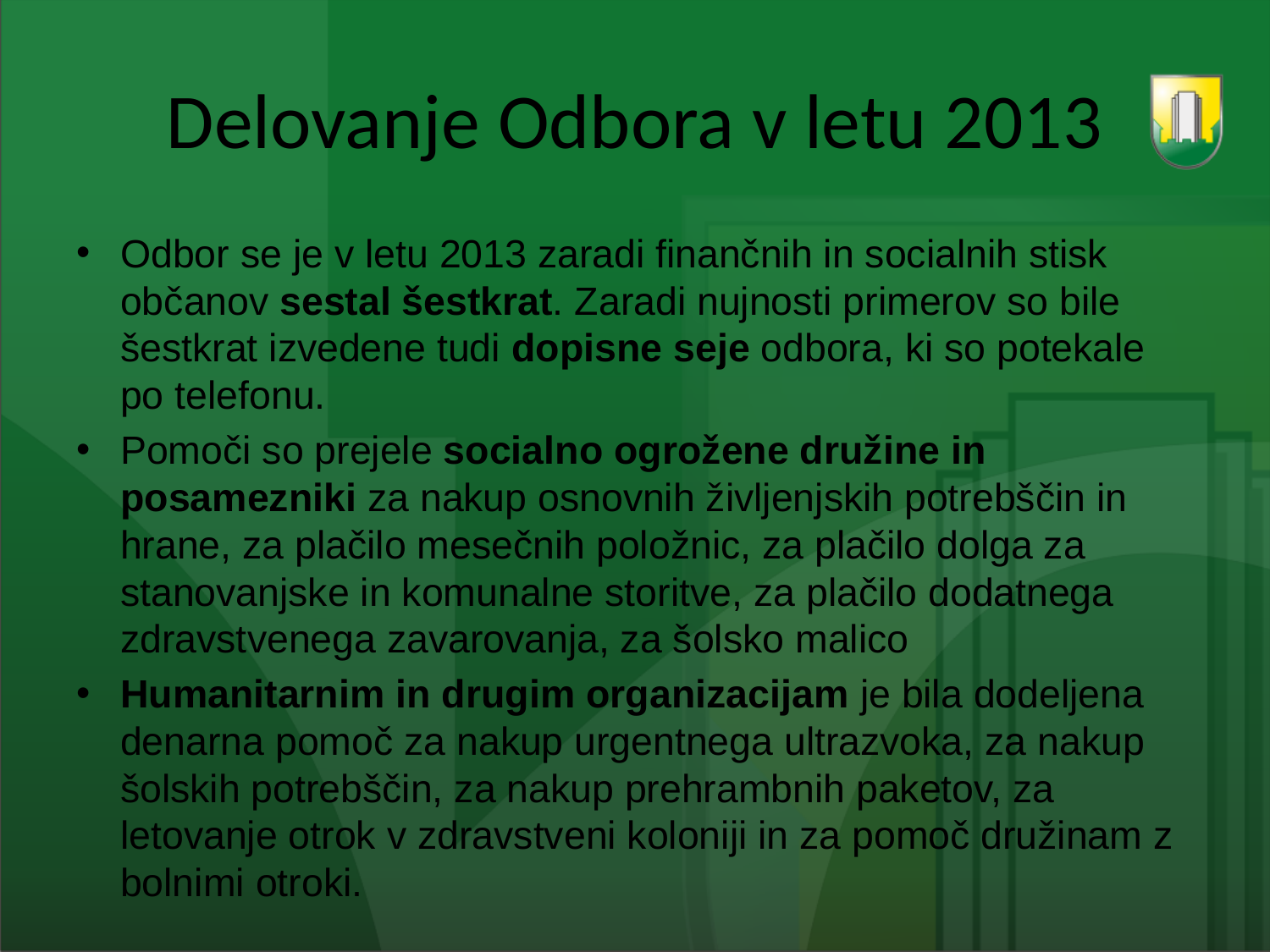

# Delovanje Odbora v letu 2013
Odbor se je v letu 2013 zaradi finančnih in socialnih stisk občanov sestal šestkrat. Zaradi nujnosti primerov so bile šestkrat izvedene tudi dopisne seje odbora, ki so potekale po telefonu.
Pomoči so prejele socialno ogrožene družine in posamezniki za nakup osnovnih življenjskih potrebščin in hrane, za plačilo mesečnih položnic, za plačilo dolga za stanovanjske in komunalne storitve, za plačilo dodatnega zdravstvenega zavarovanja, za šolsko malico
Humanitarnim in drugim organizacijam je bila dodeljena denarna pomoč za nakup urgentnega ultrazvoka, za nakup šolskih potrebščin, za nakup prehrambnih paketov, za letovanje otrok v zdravstveni koloniji in za pomoč družinam z bolnimi otroki.